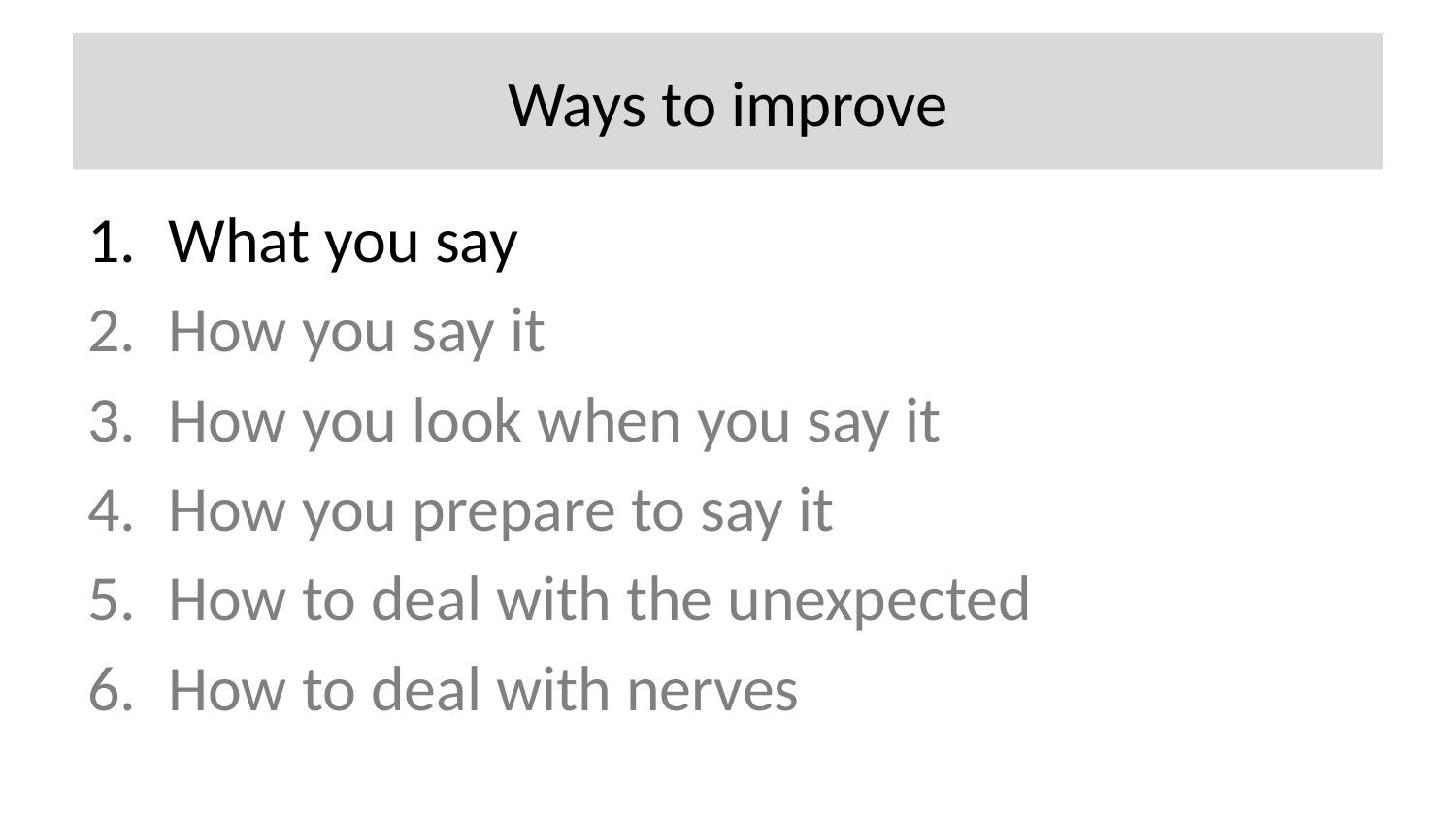

# Ways to improve
What you say
How you say it
How you look when you say it
How you prepare to say it
How to deal with the unexpected
How to deal with nerves